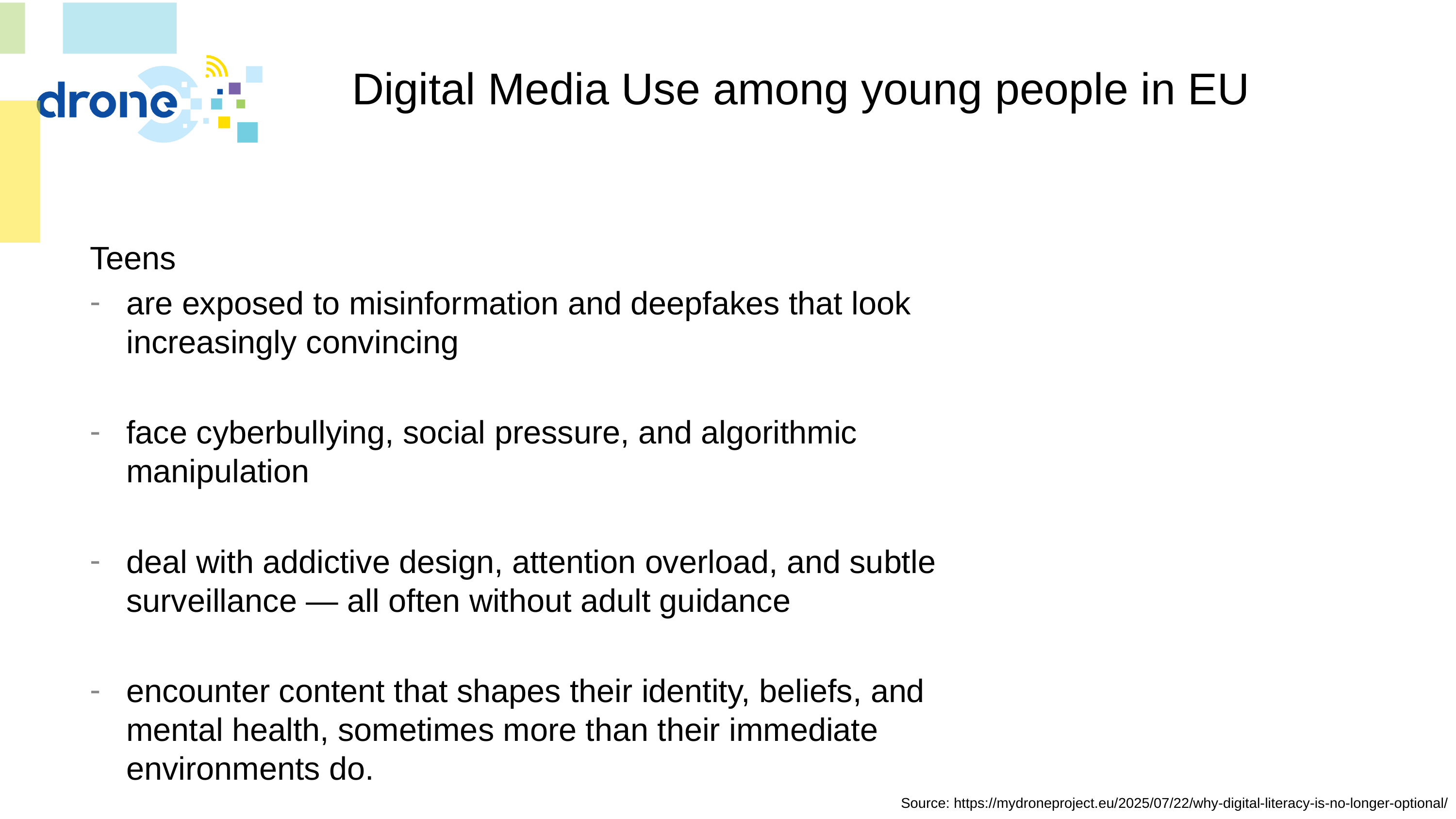

# Digital Media Use among young people in EU

Teens
are exposed to misinformation and deepfakes that look increasingly convincing

face cyberbullying, social pressure, and algorithmic manipulation

deal with addictive design, attention overload, and subtle surveillance — all often without adult guidance

encounter content that shapes their identity, beliefs, and mental health, sometimes more than their immediate environments do.

Source: https://mydroneproject.eu/2025/07/22/why-digital-literacy-is-no-longer-optional/